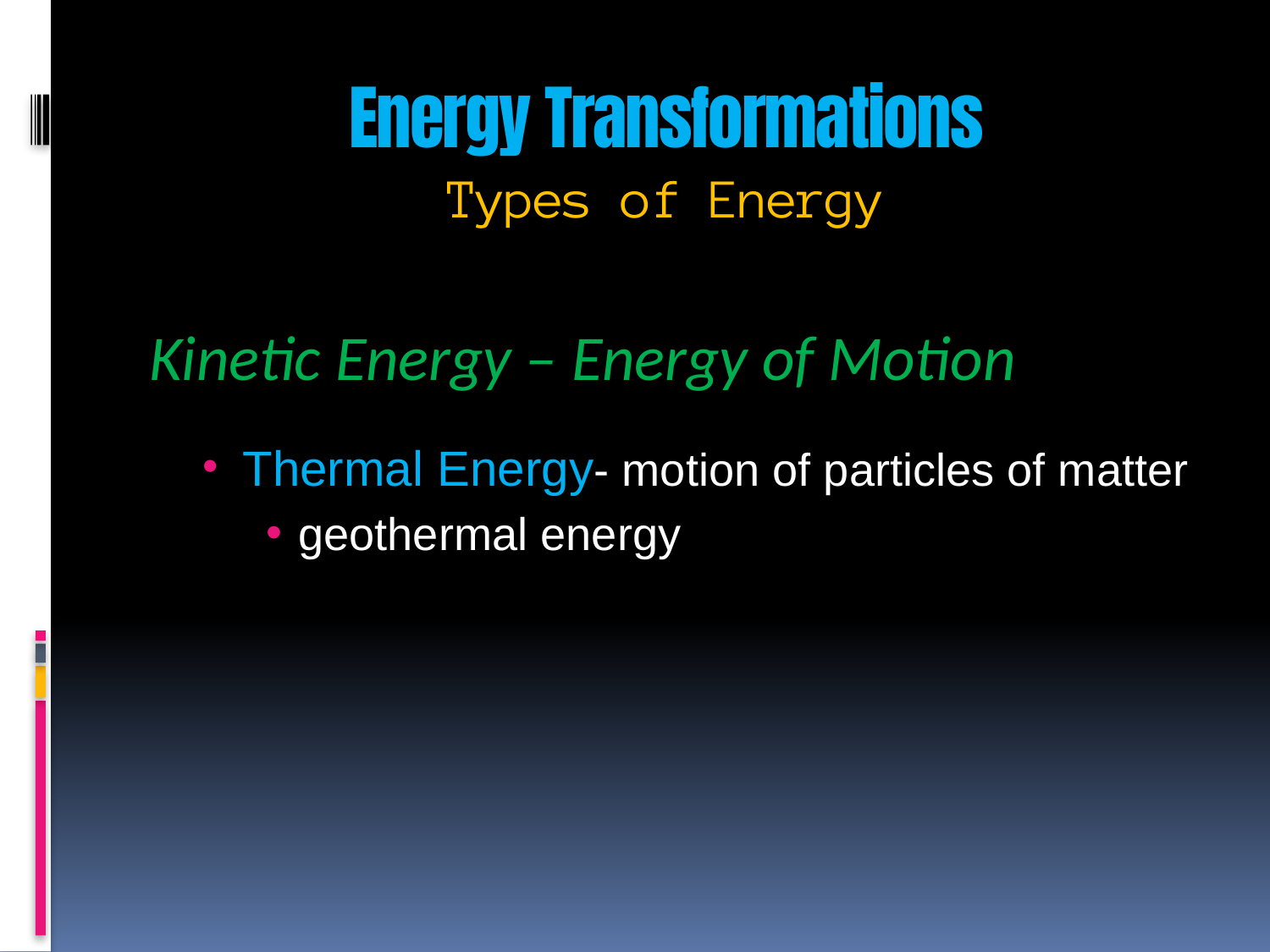

# Energy Transformations Types of Energy

Kinetic Energy – Energy of Motion

Thermal Energy- motion of particles of matter
geothermal energy